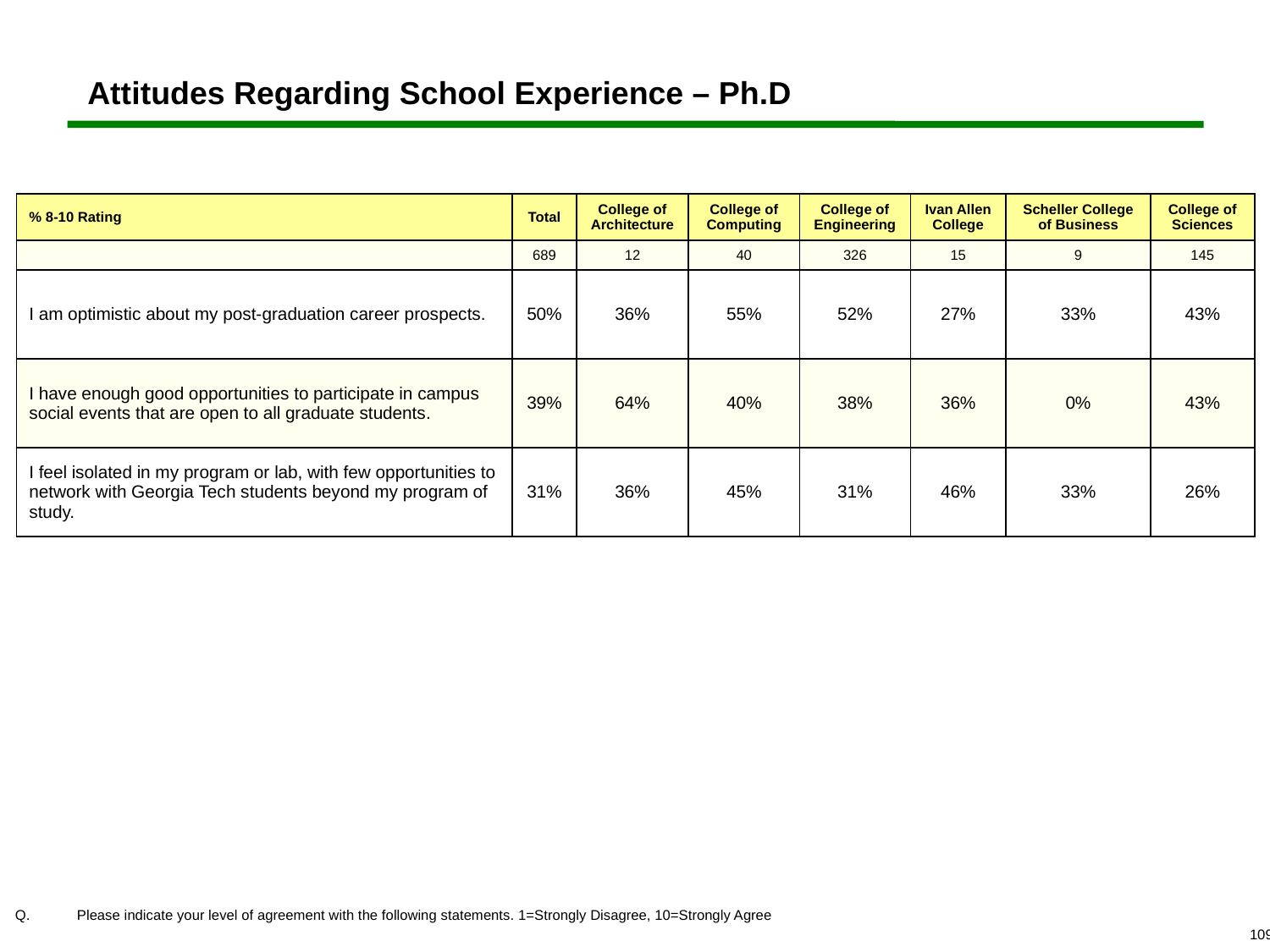

# Attitudes Regarding School Experience – Ph.D
| % 8-10 Rating | Total | College of Architecture | College of Computing | College of Engineering | Ivan Allen College | Scheller College of Business | College of Sciences |
| --- | --- | --- | --- | --- | --- | --- | --- |
|  | 689 | 12 | 40 | 326 | 15 | 9 | 145 |
| I am optimistic about my post-graduation career prospects. | 50% | 36% | 55% | 52% | 27% | 33% | 43% |
| I have enough good opportunities to participate in campus social events that are open to all graduate students. | 39% | 64% | 40% | 38% | 36% | 0% | 43% |
| I feel isolated in my program or lab, with few opportunities to network with Georgia Tech students beyond my program of study. | 31% | 36% | 45% | 31% | 46% | 33% | 26% |
 	Please indicate your level of agreement with the following statements. 1=Strongly Disagree, 10=Strongly Agree